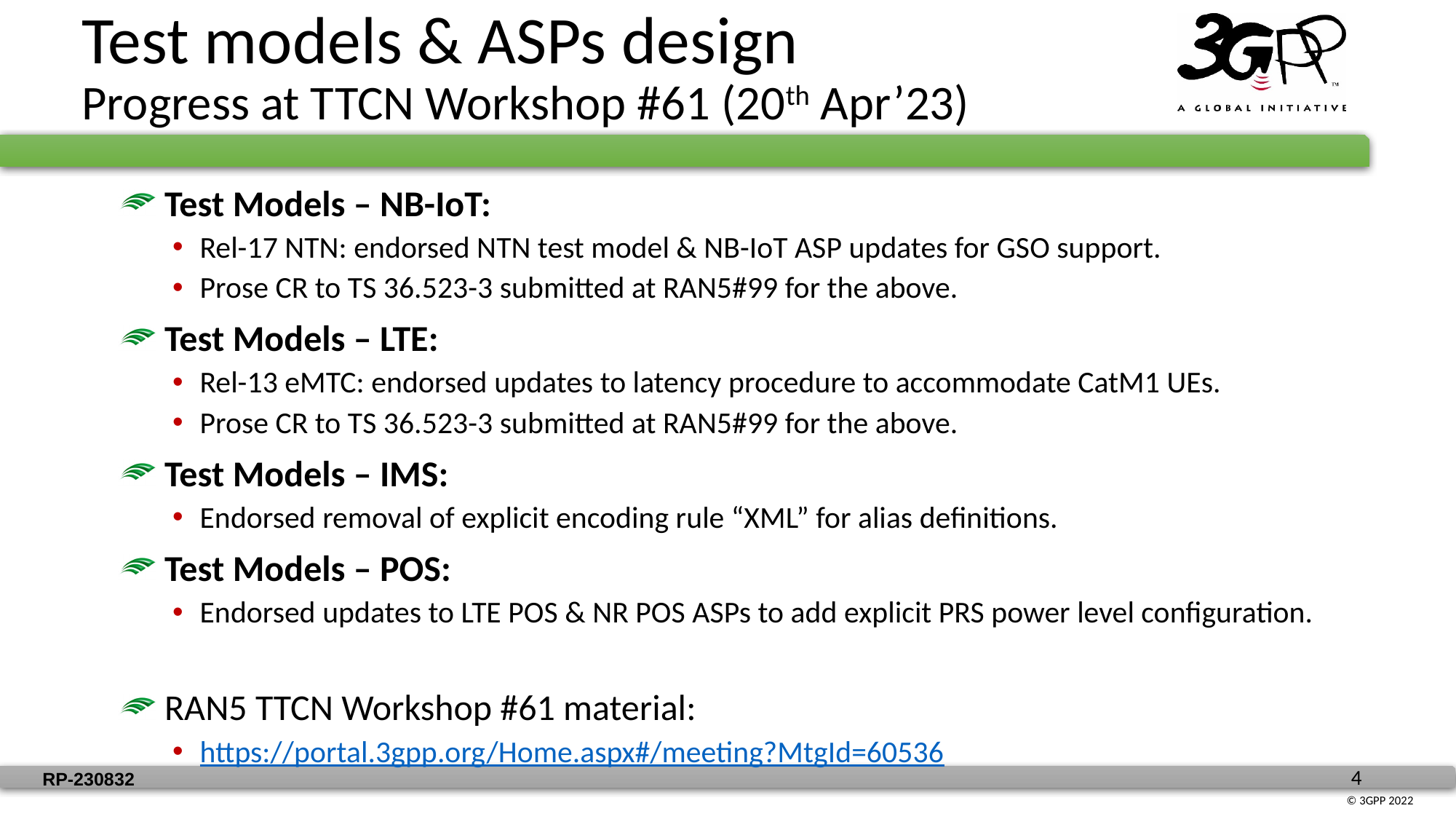

Test models & ASPs design
Progress at TTCN Workshop #61 (20th Apr’23)
 Test Models – NB-IoT:
Rel-17 NTN: endorsed NTN test model & NB-IoT ASP updates for GSO support.
Prose CR to TS 36.523-3 submitted at RAN5#99 for the above.
 Test Models – LTE:
Rel-13 eMTC: endorsed updates to latency procedure to accommodate CatM1 UEs.
Prose CR to TS 36.523-3 submitted at RAN5#99 for the above.
 Test Models – IMS:
Endorsed removal of explicit encoding rule “XML” for alias definitions.
 Test Models – POS:
Endorsed updates to LTE POS & NR POS ASPs to add explicit PRS power level configuration.

 RAN5 TTCN Workshop #61 material:
https://portal.3gpp.org/Home.aspx#/meeting?MtgId=60536